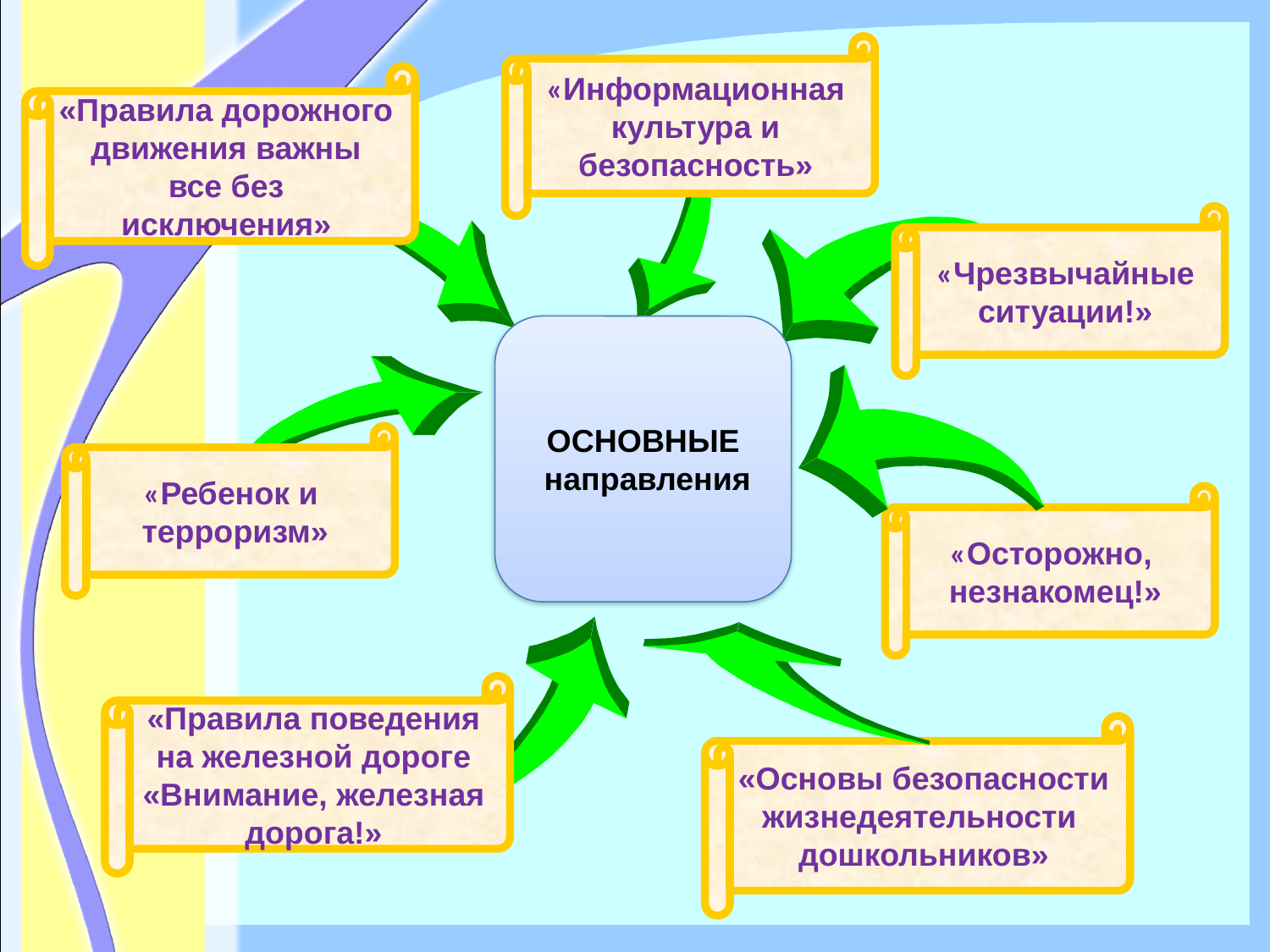

«Информационная
культура и
безопасность»
«Правила дорожного
движения важны
все без
исключения»

«Чрезвычайные
ситуации!»

ОСНОВНЫЕ
 направления

«Ребенок и
терроризм»
«Осторожно,
незнакомец!»

«Правила поведения
на железной дороге
«Внимание, железная
дорога!»
«Основы безопасности
жизнедеятельности
дошкольников»